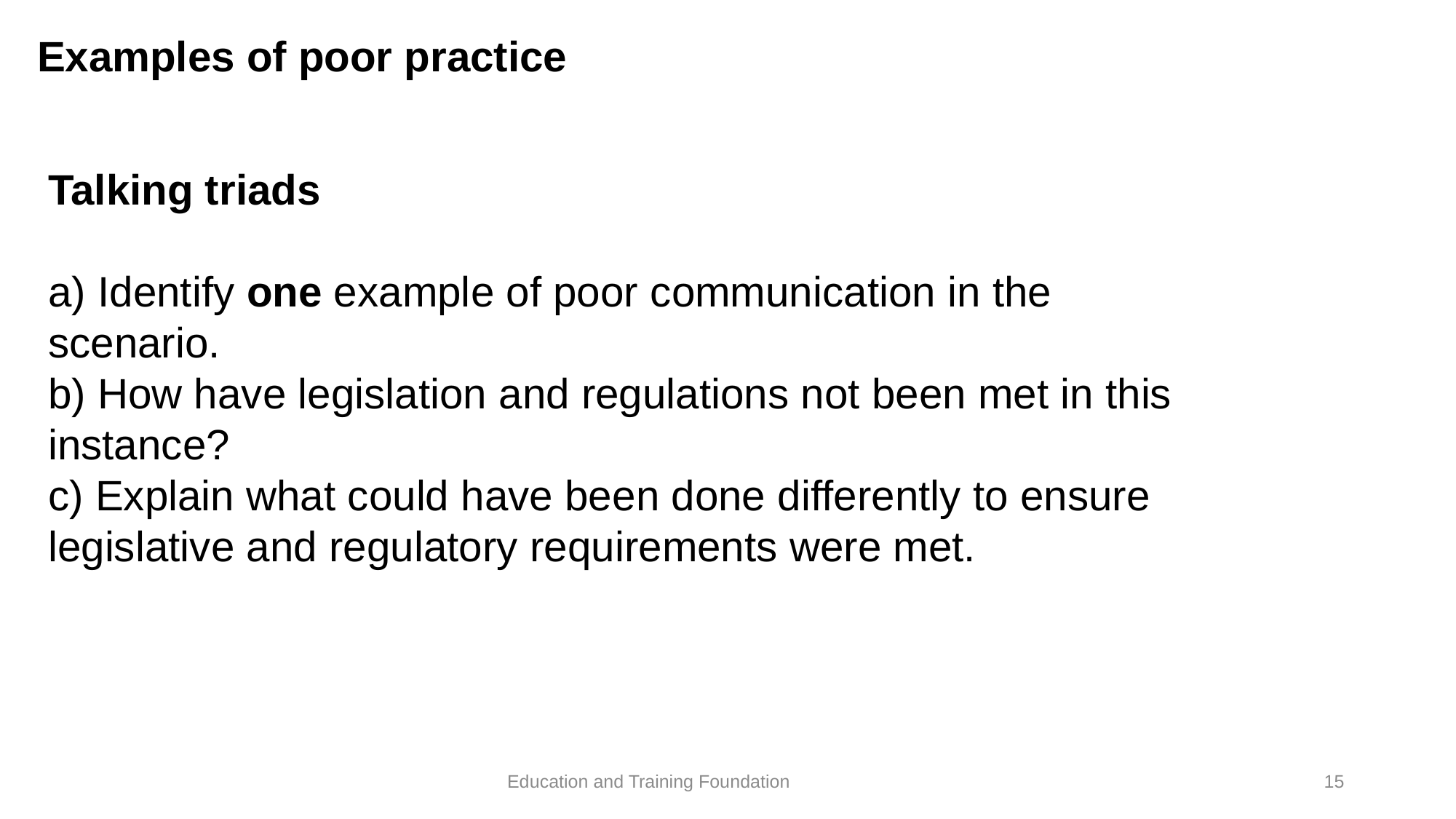

# Examples of poor practice
Talking triads

a) Identify one example of poor communication in the scenario.
b) How have legislation and regulations not been met in this instance?
c) Explain what could have been done differently to ensure legislative and regulatory requirements were met.

15
Education and Training Foundation